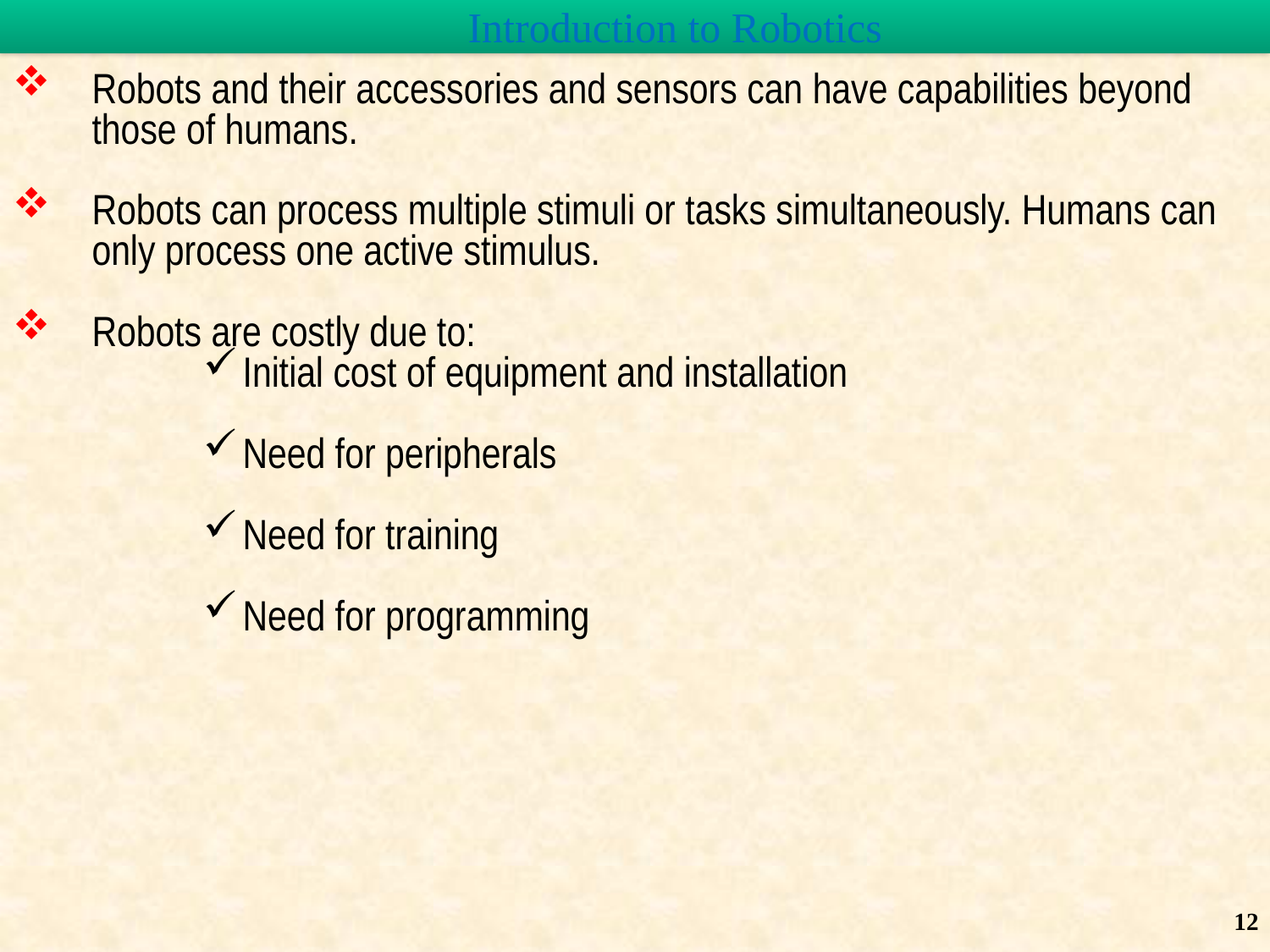

# Introduction to Robotics
Robots and their accessories and sensors can have capabilities beyond those of humans.

Robots can process multiple stimuli or tasks simultaneously. Humans can only process one active stimulus.

Robots are costly due to:
Initial cost of equipment and installation

Need for peripherals

Need for training

Need for programming

12